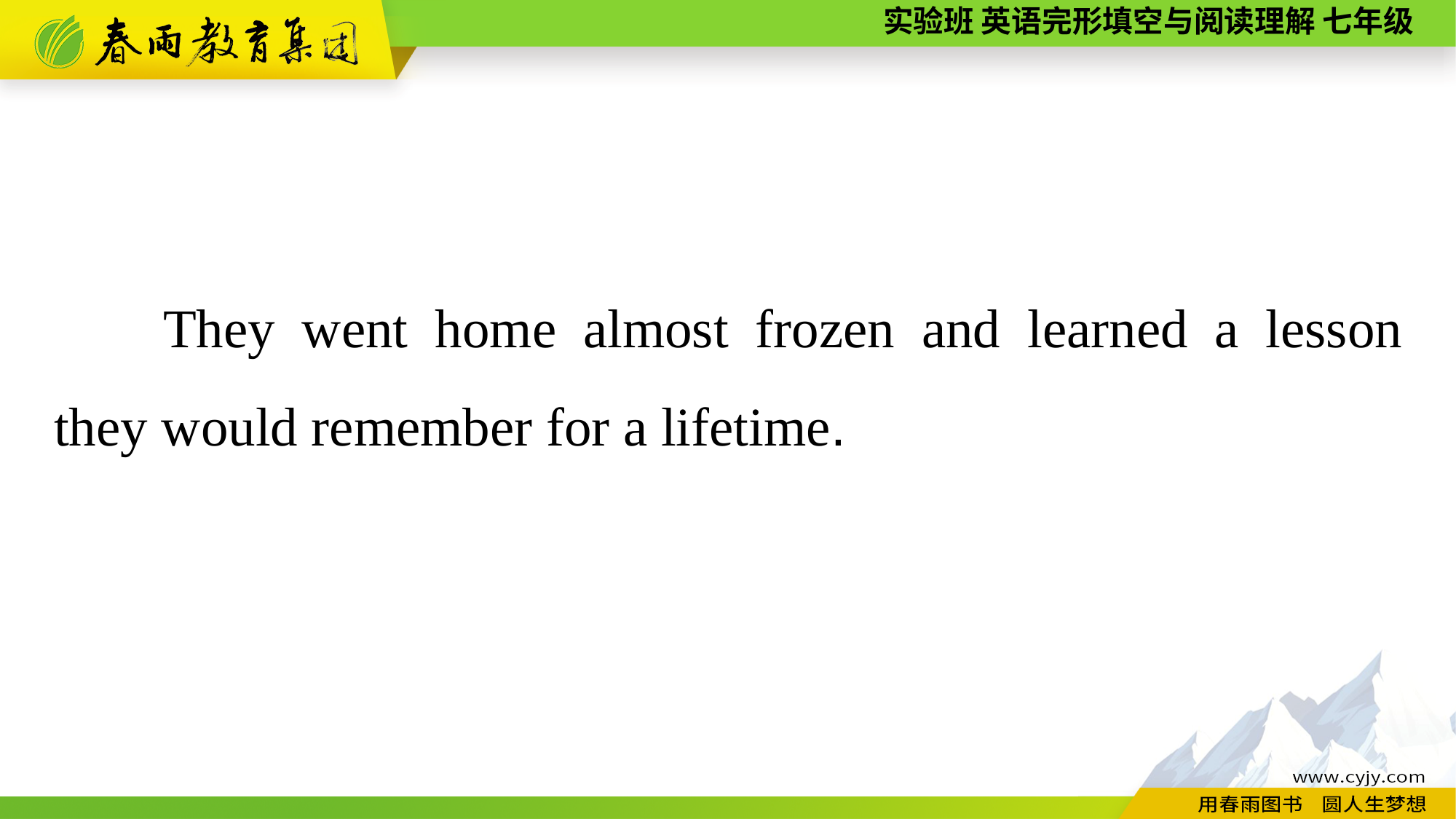

They went home almost frozen and learned a lesson they would remember for a lifetime.